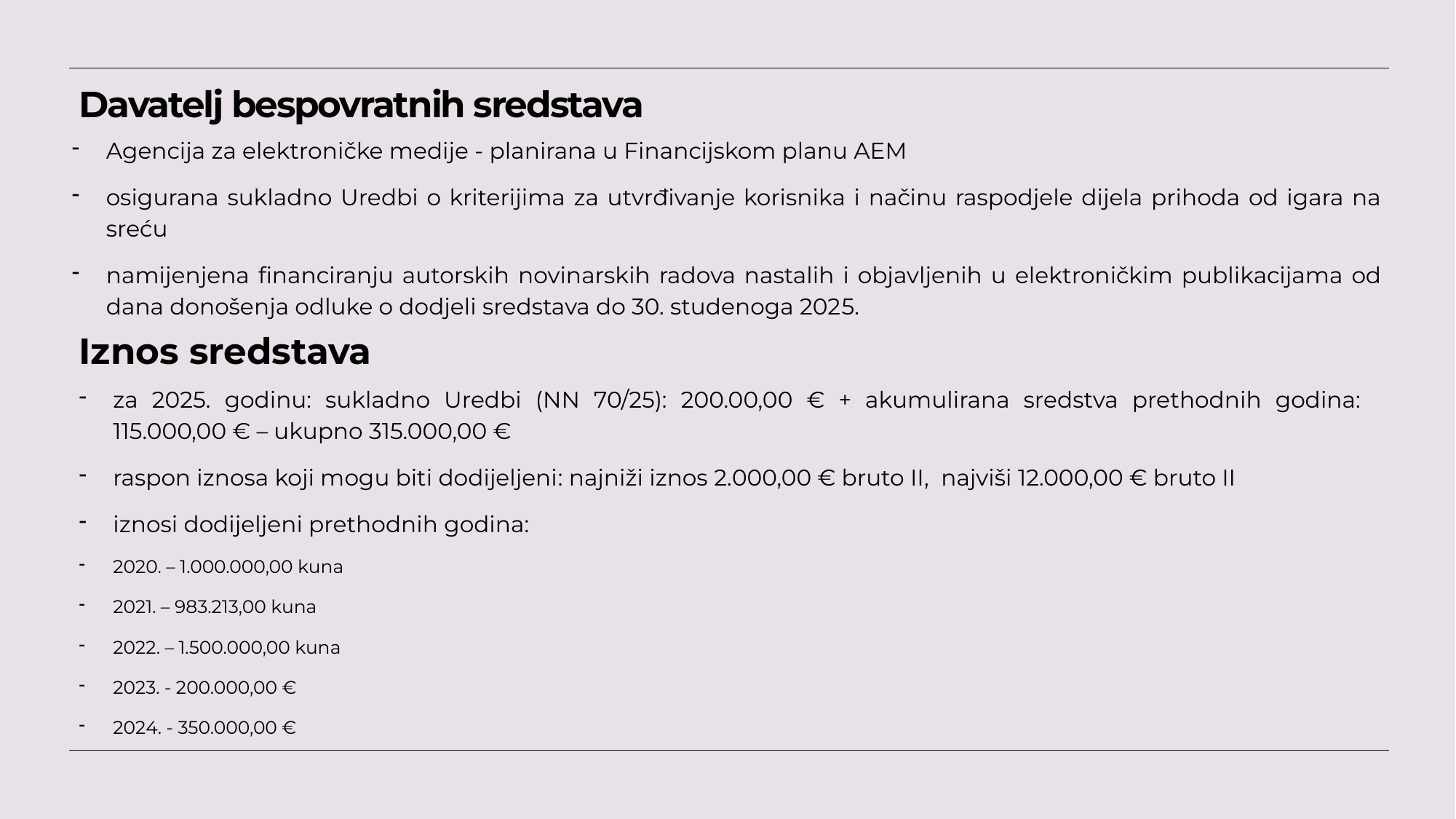

# Davatelj bespovratnih sredstava
Agencija za elektroničke medije - planirana u Financijskom planu AEM
osigurana sukladno Uredbi o kriterijima za utvrđivanje korisnika i načinu raspodjele dijela prihoda od igara na sreću
namijenjena financiranju autorskih novinarskih radova nastalih i objavljenih u elektroničkim publikacijama od dana donošenja odluke o dodjeli sredstava do 30. studenoga 2025.
Iznos sredstava
za 2025. godinu: sukladno Uredbi (NN 70/25): 200.00,00 € + akumulirana sredstva prethodnih godina: 115.000,00 € – ukupno 315.000,00 €
raspon iznosa koji mogu biti dodijeljeni: najniži iznos 2.000,00 € bruto II,  najviši 12.000,00 € bruto II
iznosi dodijeljeni prethodnih godina:
2020. – 1.000.000,00 kuna
2021. – 983.213,00 kuna
2022. – 1.500.000,00 kuna
2023. - 200.000,00 €
2024. - 350.000,00 €